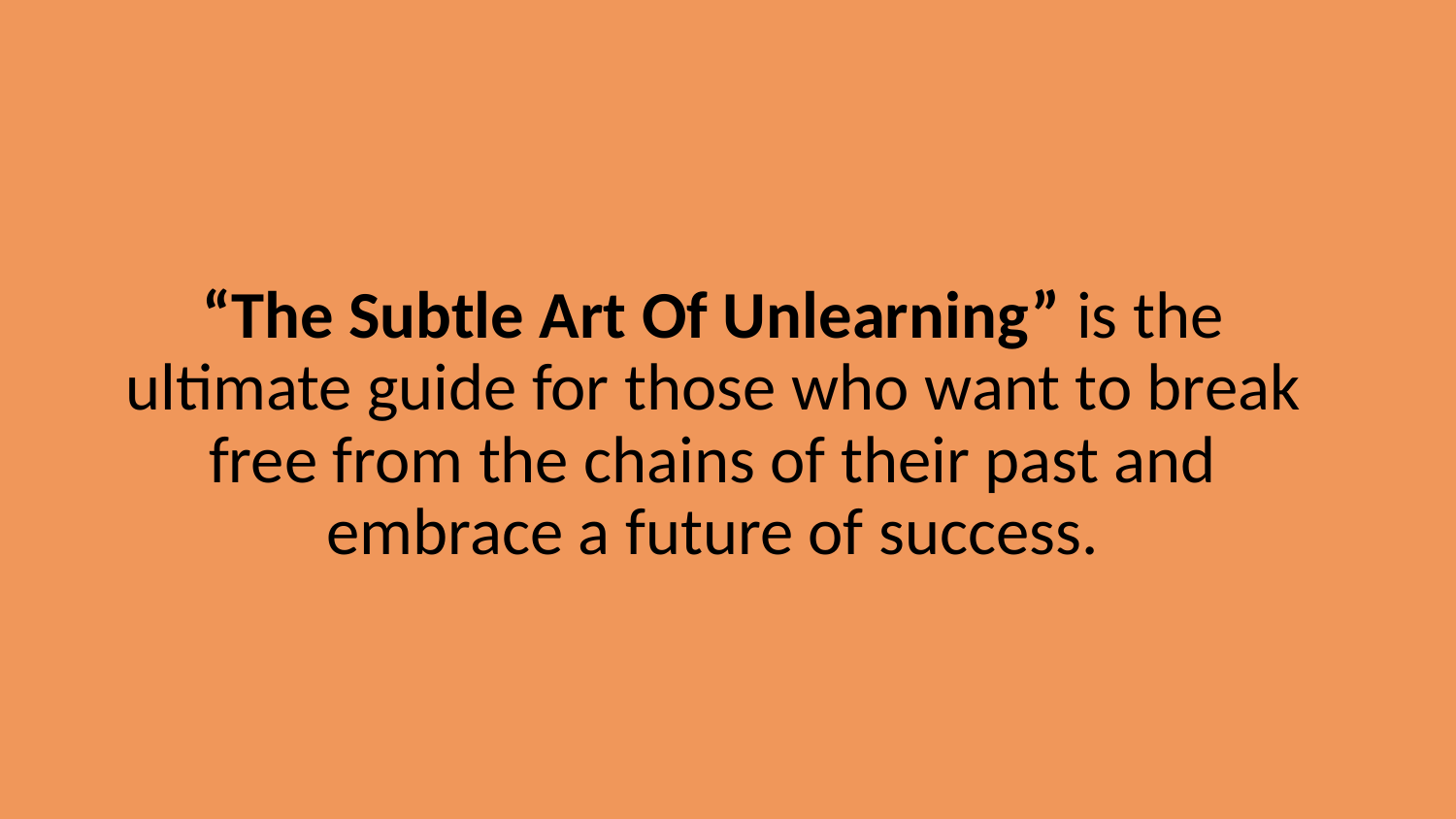

“The Subtle Art Of Unlearning” is the ultimate guide for those who want to break free from the chains of their past and embrace a future of success.